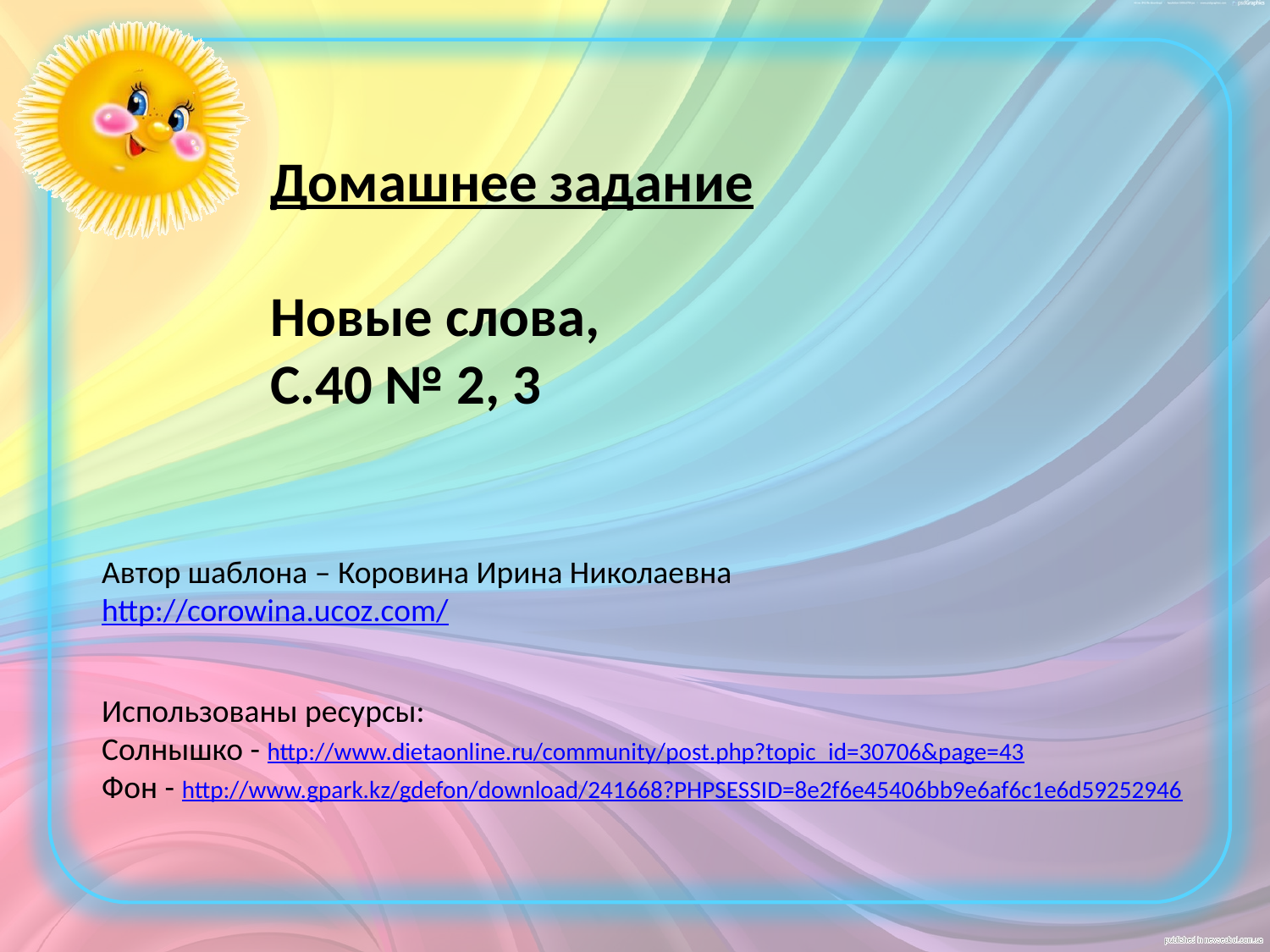

Домашнее задание

Новые слова,
С.40 № 2, 3
Автор шаблона – Коровина Ирина Николаевна
http://corowina.ucoz.com/

Использованы ресурсы:
Солнышко - http://www.dietaonline.ru/community/post.php?topic_id=30706&page=43
Фон - http://www.gpark.kz/gdefon/download/241668?PHPSESSID=8e2f6e45406bb9e6af6c1e6d59252946